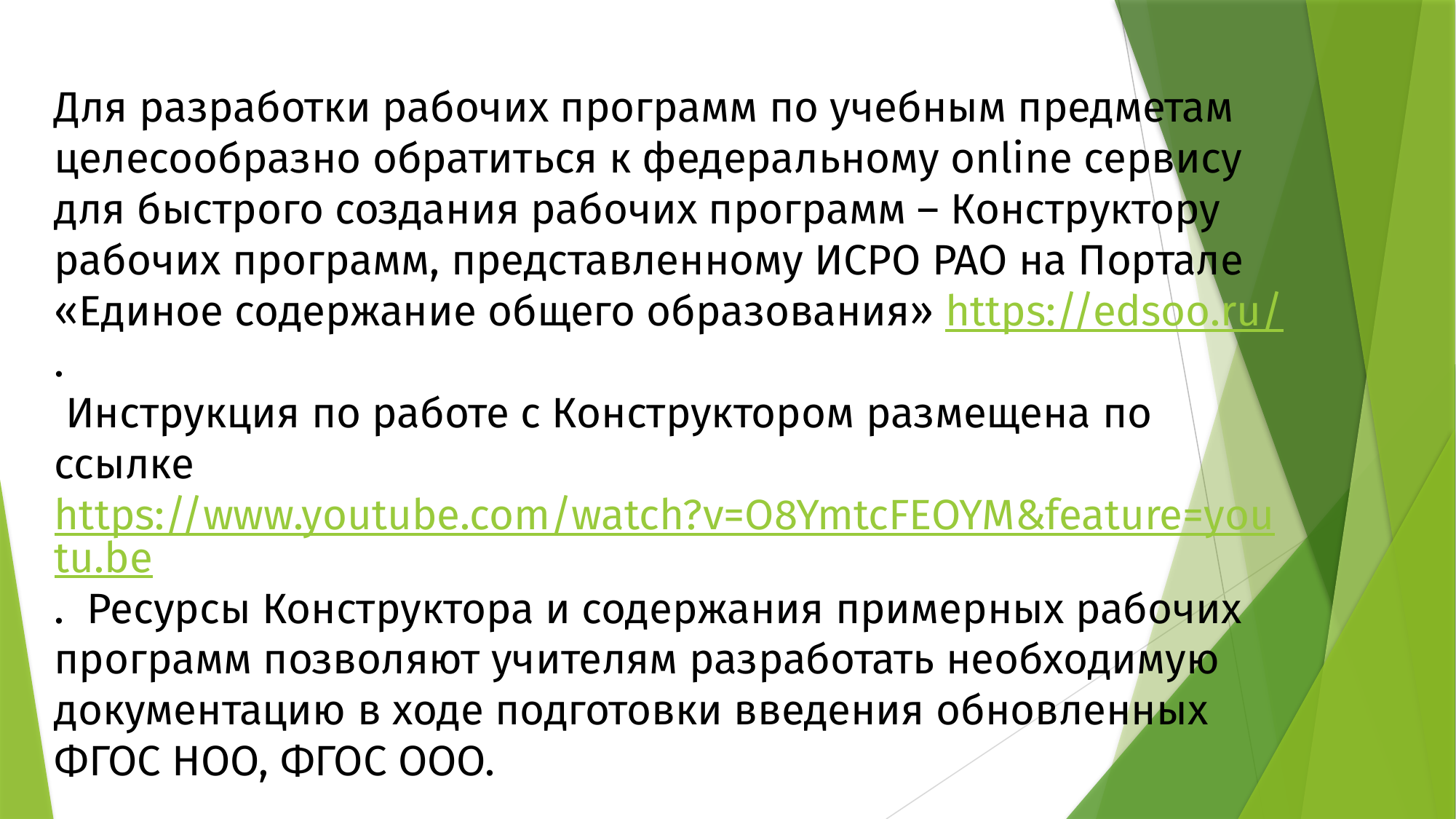

Для разработки рабочих программ по учебным предметам целесообразно обратиться к федеральному online сервису для быстрого создания рабочих программ – Конструктору рабочих программ, представленному ИСРО РАО на Портале «Единое содержание общего образования» https://edsoo.ru/.
 Инструкция по работе с Конструктором размещена по ссылке https://www.youtube.com/watch?v=O8YmtcFEOYM&feature=youtu.be.  Ресурсы Конструктора и содержания примерных рабочих программ позволяют учителям разработать необходимую документацию в ходе подготовки введения обновленных ФГОС НОО, ФГОС ООО.